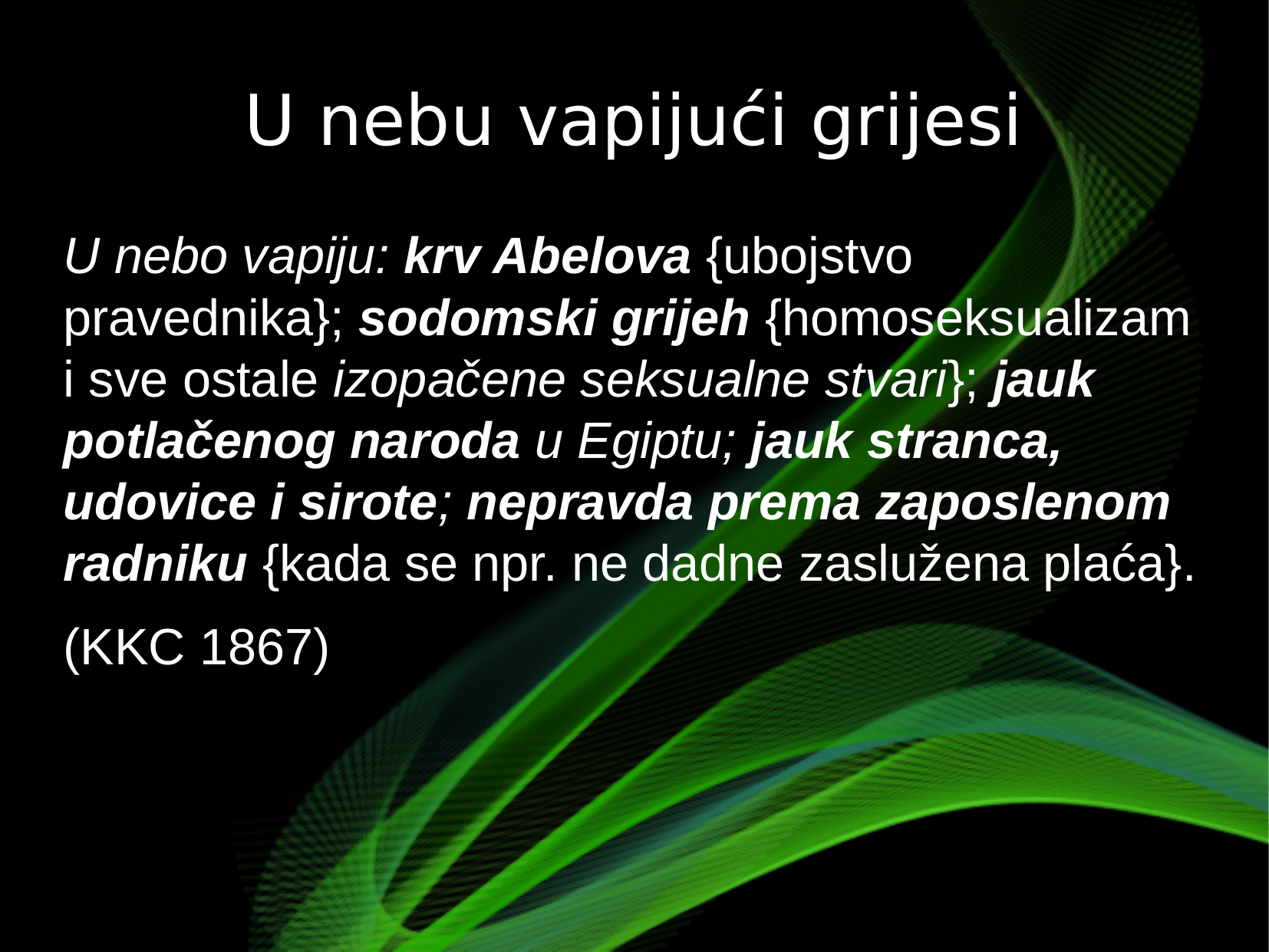

# U nebu vapijući grijesi
U nebo vapiju: krv Abelova {ubojstvo pravednika}; sodomski grijeh {homoseksualizam i sve ostale izopačene seksualne stvari}; jauk potlačenog naroda u Egiptu; jauk stranca, udovice i sirote; nepravda prema zaposlenom radniku {kada se npr. ne dadne zaslužena plaća}.
(KKC 1867)